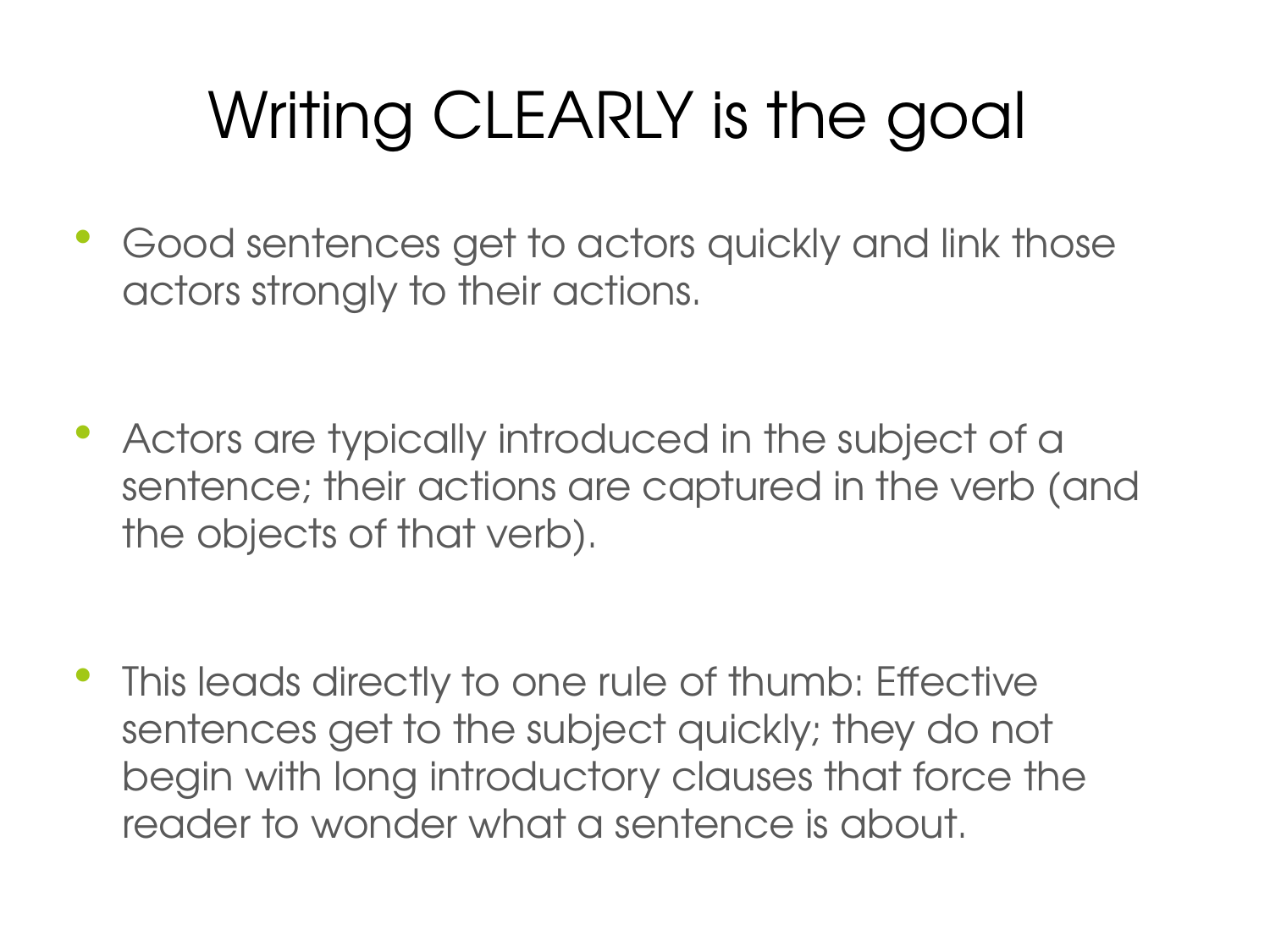

# Writing CLEARLY is the goal
Good sentences get to actors quickly and link those actors strongly to their actions.

Actors are typically introduced in the subject of a sentence; their actions are captured in the verb (and the objects of that verb).

This leads directly to one rule of thumb: Effective sentences get to the subject quickly; they do not begin with long introductory clauses that force the reader to wonder what a sentence is about.